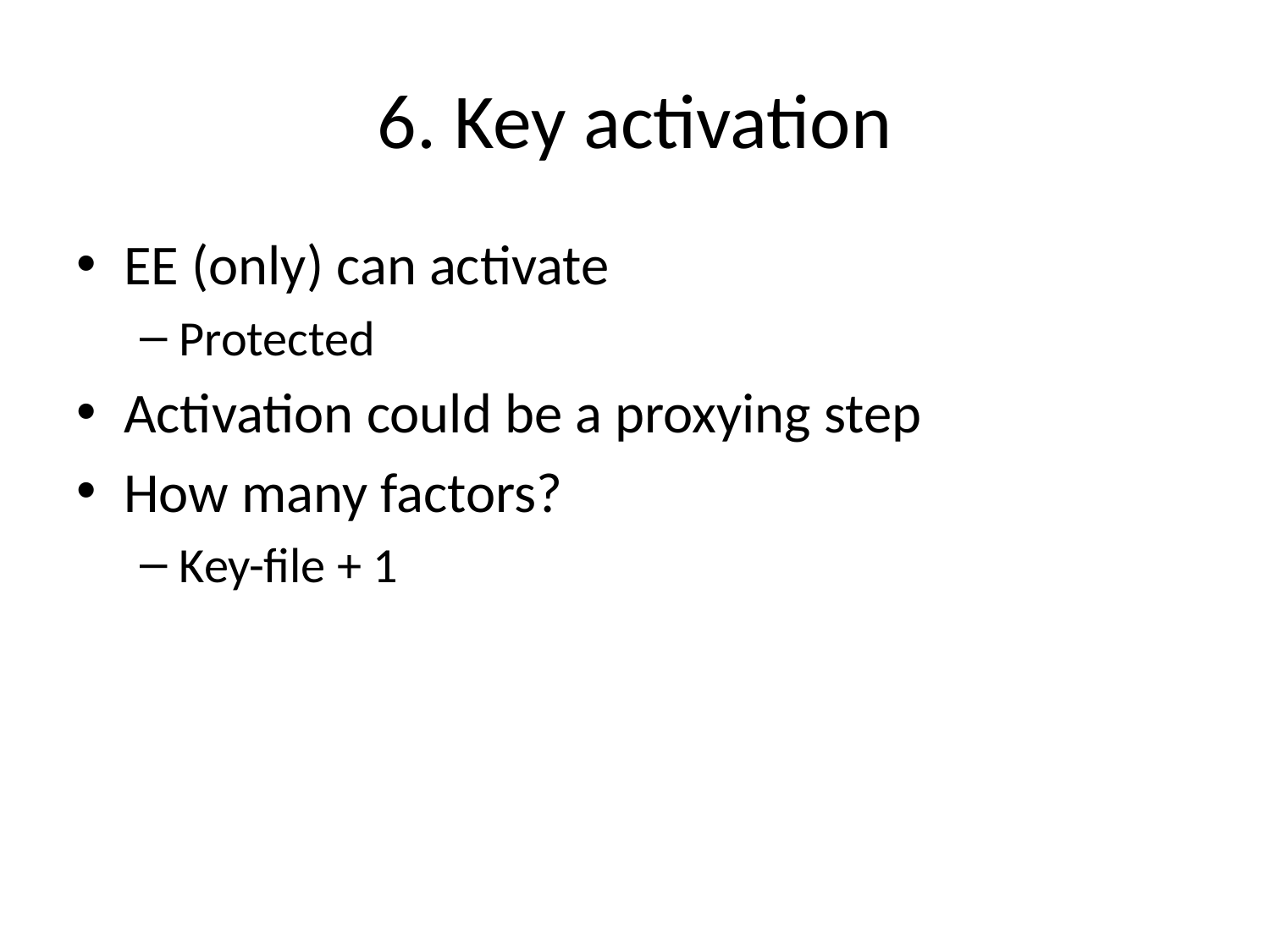

# 6. Key activation
EE (only) can activate
Protected
Activation could be a proxying step
How many factors?
Key-file + 1